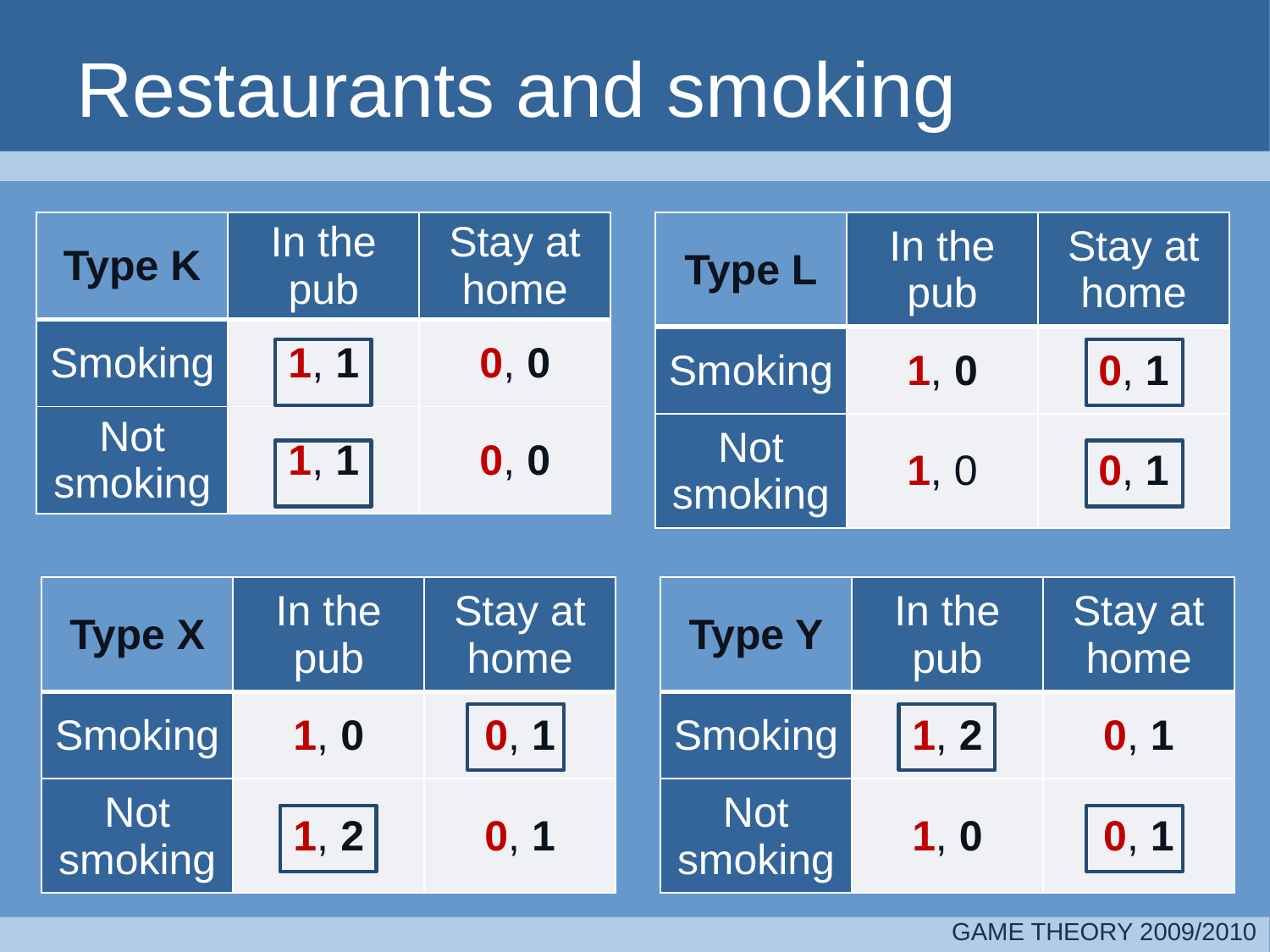

# Restaurants and smoking
| Type K | In the pub | Stay at home |
| --- | --- | --- |
| Smoking | 1, 1 | 0, 0 |
| Not smoking | 1, 1 | 0, 0 |
| Type L | In the pub | Stay at home |
| --- | --- | --- |
| Smoking | 1, 0 | 0, 1 |
| Not smoking | 1, 0 | 0, 1 |

| Type X | In the pub | Stay at home |
| --- | --- | --- |
| Smoking | 1, 0 | 0, 1 |
| Not smoking | 1, 2 | 0, 1 |
| Type Y | In the pub | Stay at home |
| --- | --- | --- |
| Smoking | 1, 2 | 0, 1 |
| Not smoking | 1, 0 | 0, 1 |

GAME THEORY 2009/2010